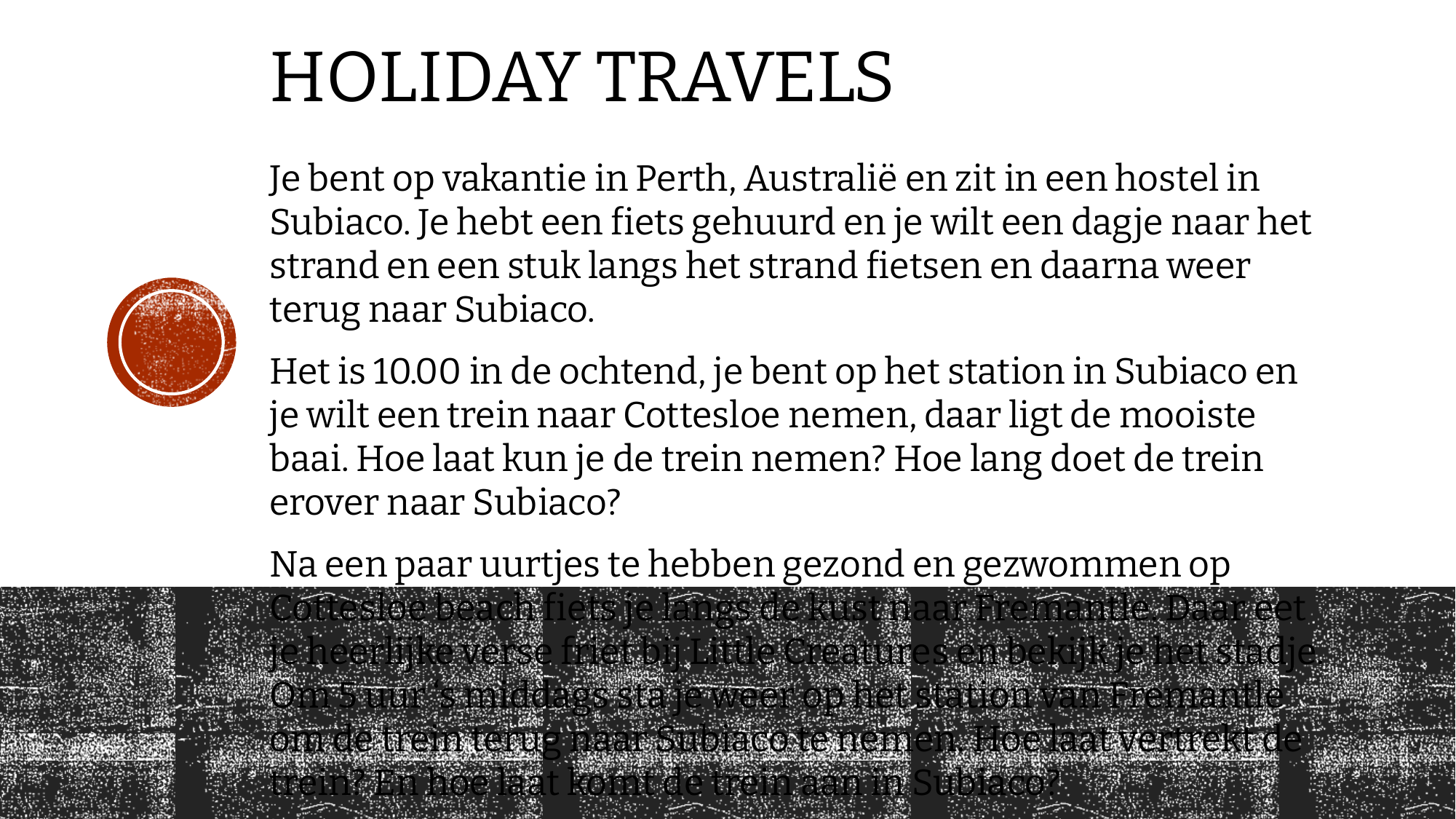

# Holiday travels
Je bent op vakantie in Perth, Australië en zit in een hostel in Subiaco. Je hebt een fiets gehuurd en je wilt een dagje naar het strand en een stuk langs het strand fietsen en daarna weer terug naar Subiaco.
Het is 10.00 in de ochtend, je bent op het station in Subiaco en je wilt een trein naar Cottesloe nemen, daar ligt de mooiste baai. Hoe laat kun je de trein nemen? Hoe lang doet de trein erover naar Subiaco?
Na een paar uurtjes te hebben gezond en gezwommen op Cottesloe beach fiets je langs de kust naar Fremantle. Daar eet je heerlijke verse friet bij Little Creatures en bekijk je het stadje. Om 5 uur ‘s middags sta je weer op het station van Fremantle om de trein terug naar Subiaco te nemen. Hoe laat vertrekt de trein? En hoe laat komt de trein aan in Subiaco?